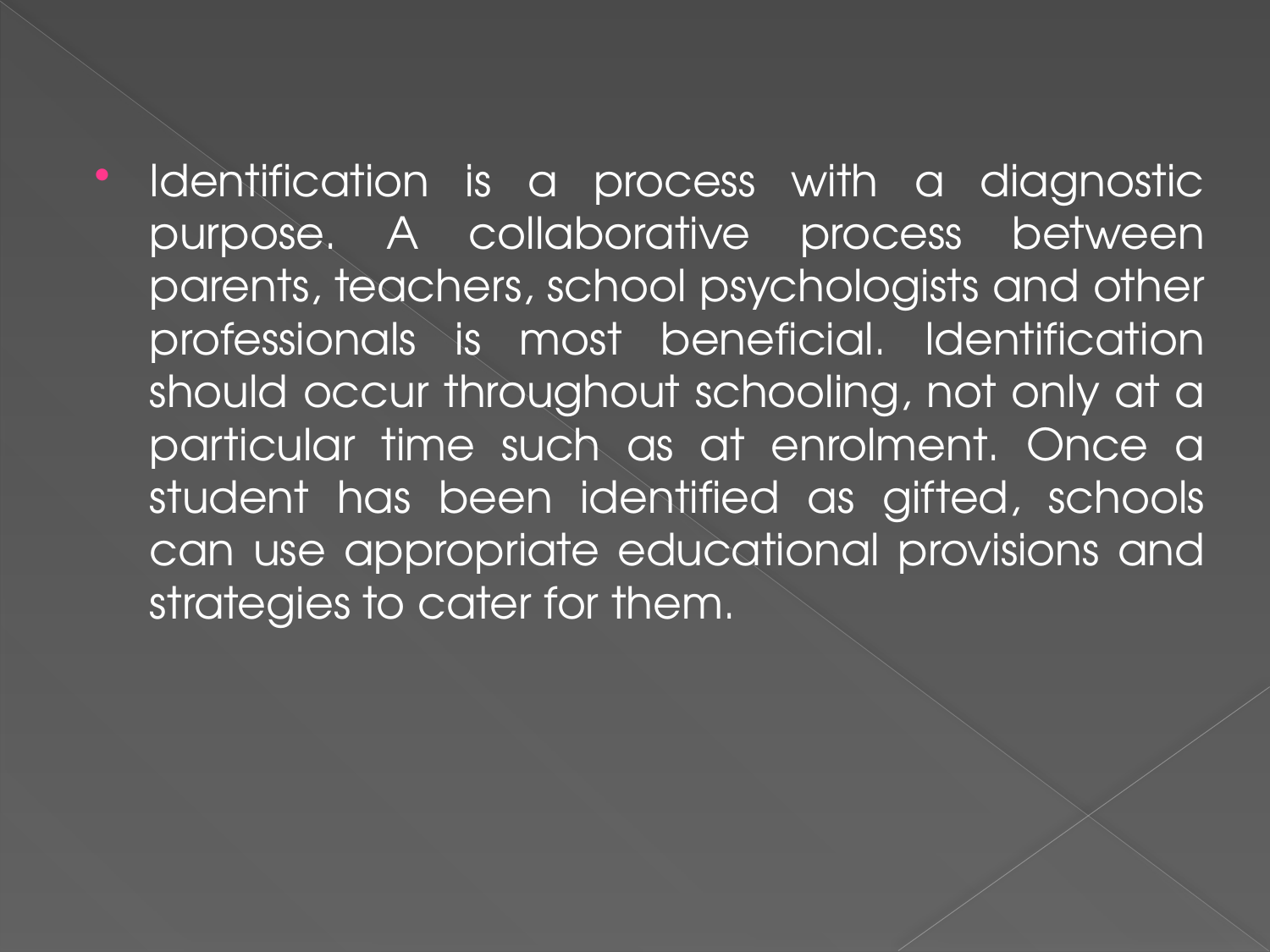

Identification is a process with a diagnostic purpose. A collaborative process between parents, teachers, school psychologists and other professionals is most beneficial. Identification should occur throughout schooling, not only at a particular time such as at enrolment. Once a student has been identified as gifted, schools can use appropriate educational provisions and strategies to cater for them.